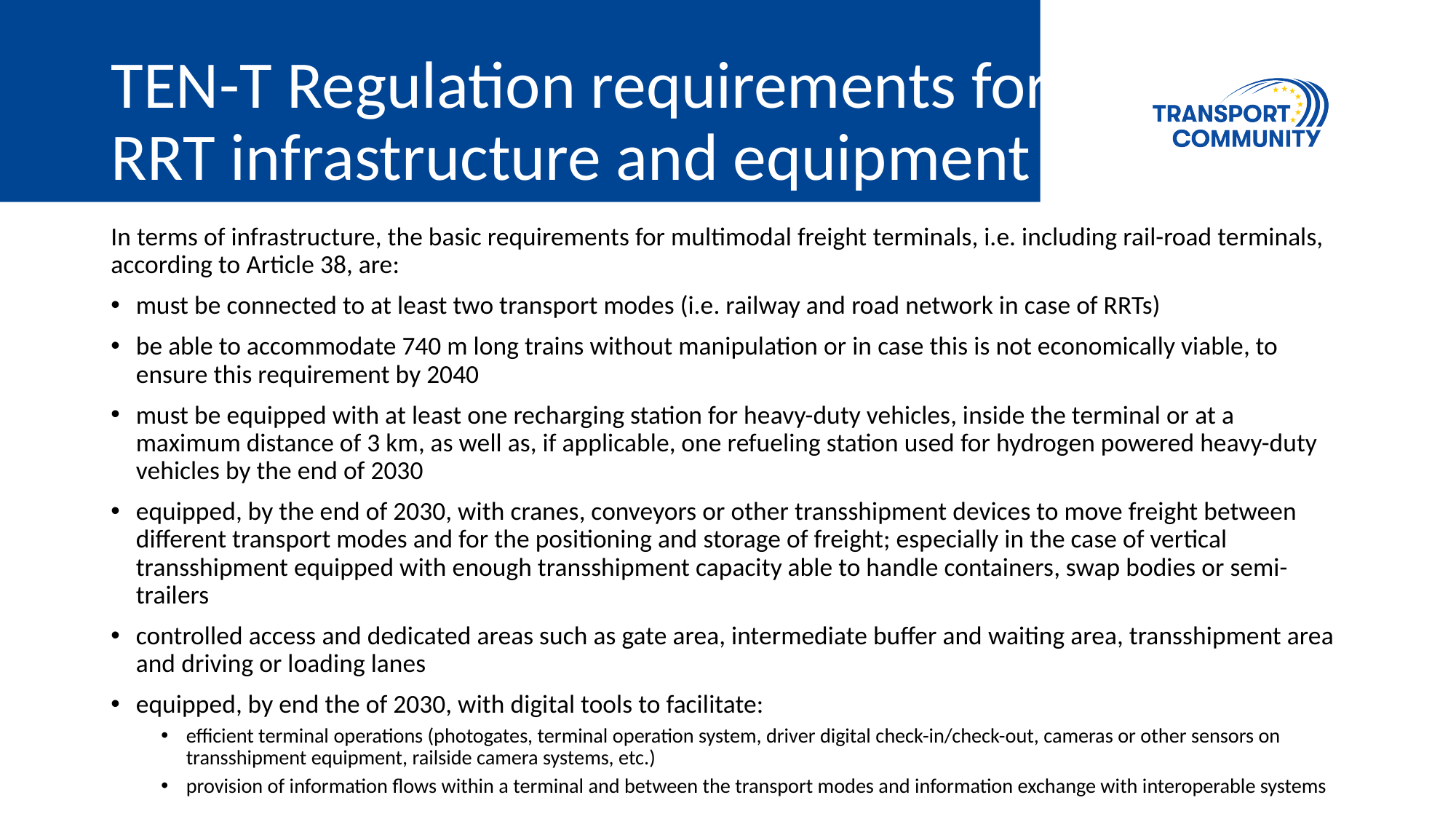

# TEN-T Regulation requirements for RRT infrastructure and equipment
In terms of infrastructure, the basic requirements for multimodal freight terminals, i.e. including rail-road terminals, according to Article 38, are:
must be connected to at least two transport modes (i.e. railway and road network in case of RRTs)
be able to accommodate 740 m long trains without manipulation or in case this is not economically viable, to ensure this requirement by 2040
must be equipped with at least one recharging station for heavy-duty vehicles, inside the terminal or at a maximum distance of 3 km, as well as, if applicable, one refueling station used for hydrogen powered heavy-duty vehicles by the end of 2030
equipped, by the end of 2030, with cranes, conveyors or other transshipment devices to move freight between different transport modes and for the positioning and storage of freight; especially in the case of vertical transshipment equipped with enough transshipment capacity able to handle containers, swap bodies or semi-trailers
controlled access and dedicated areas such as gate area, intermediate buffer and waiting area, transshipment area and driving or loading lanes
equipped, by end the of 2030, with digital tools to facilitate:
efficient terminal operations (photogates, terminal operation system, driver digital check-in/check-out, cameras or other sensors on transshipment equipment, railside camera systems, etc.)
provision of information flows within a terminal and between the transport modes and information exchange with interoperable systems